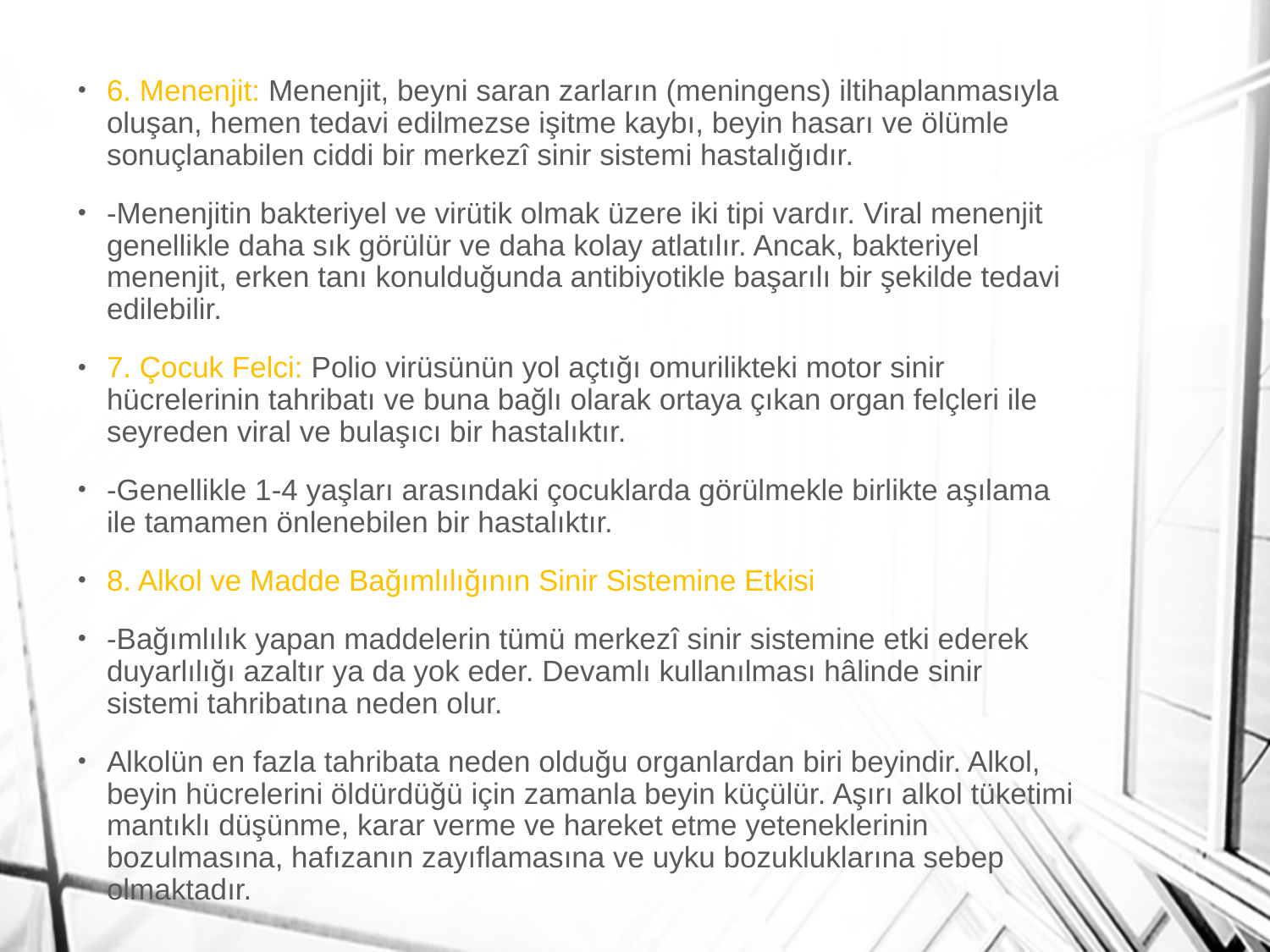

6. Menenjit: Menenjit, beyni saran zarların (meningens) iltihaplanmasıyla oluşan, hemen tedavi edilmezse işitme kaybı, beyin hasarı ve ölümle sonuçlanabilen ciddi bir merkezî sinir sistemi hastalığıdır.
-Menenjitin bakteriyel ve virütik olmak üzere iki tipi vardır. Viral menenjit genellikle daha sık görülür ve daha kolay atlatılır. Ancak, bakteriyel menenjit, erken tanı konulduğunda antibiyotikle başarılı bir şekilde tedavi edilebilir.
7. Çocuk Felci: Polio virüsünün yol açtığı omurilikteki motor sinir hücrelerinin tahribatı ve buna bağlı olarak ortaya çıkan organ felçleri ile seyreden viral ve bulaşıcı bir hastalıktır.
-Genellikle 1-4 yaşları arasındaki çocuklarda görülmekle birlikte aşılama ile tamamen önlenebilen bir hastalıktır.
8. Alkol ve Madde Bağımlılığının Sinir Sistemine Etkisi
-Bağımlılık yapan maddelerin tümü merkezî sinir sistemine etki ederek duyarlılığı azaltır ya da yok eder. Devamlı kullanılması hâlinde sinir sistemi tahribatına neden olur.
Alkolün en fazla tahribata neden olduğu organlardan biri beyindir. Alkol, beyin hücrelerini öldürdüğü için zamanla beyin küçülür. Aşırı alkol tüketimi mantıklı düşünme, karar verme ve hareket etme yeteneklerinin bozulmasına, hafızanın zayıflamasına ve uyku bozukluklarına sebep olmaktadır.